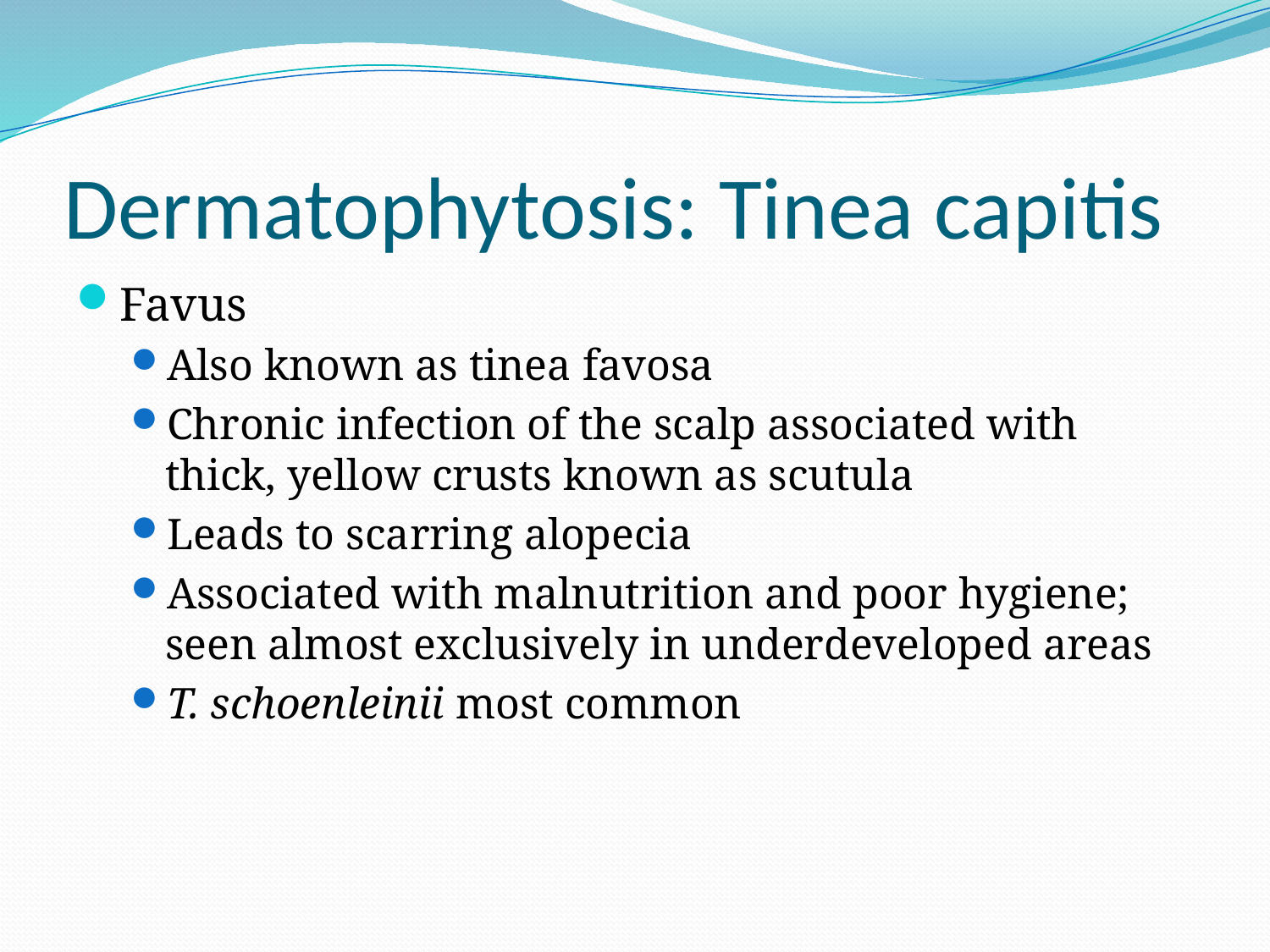

# Dermatophytosis: Tinea capitis
Favus
Also known as tinea favosa
Chronic infection of the scalp associated with thick, yellow crusts known as scutula
Leads to scarring alopecia
Associated with malnutrition and poor hygiene; seen almost exclusively in underdeveloped areas
T. schoenleinii most common